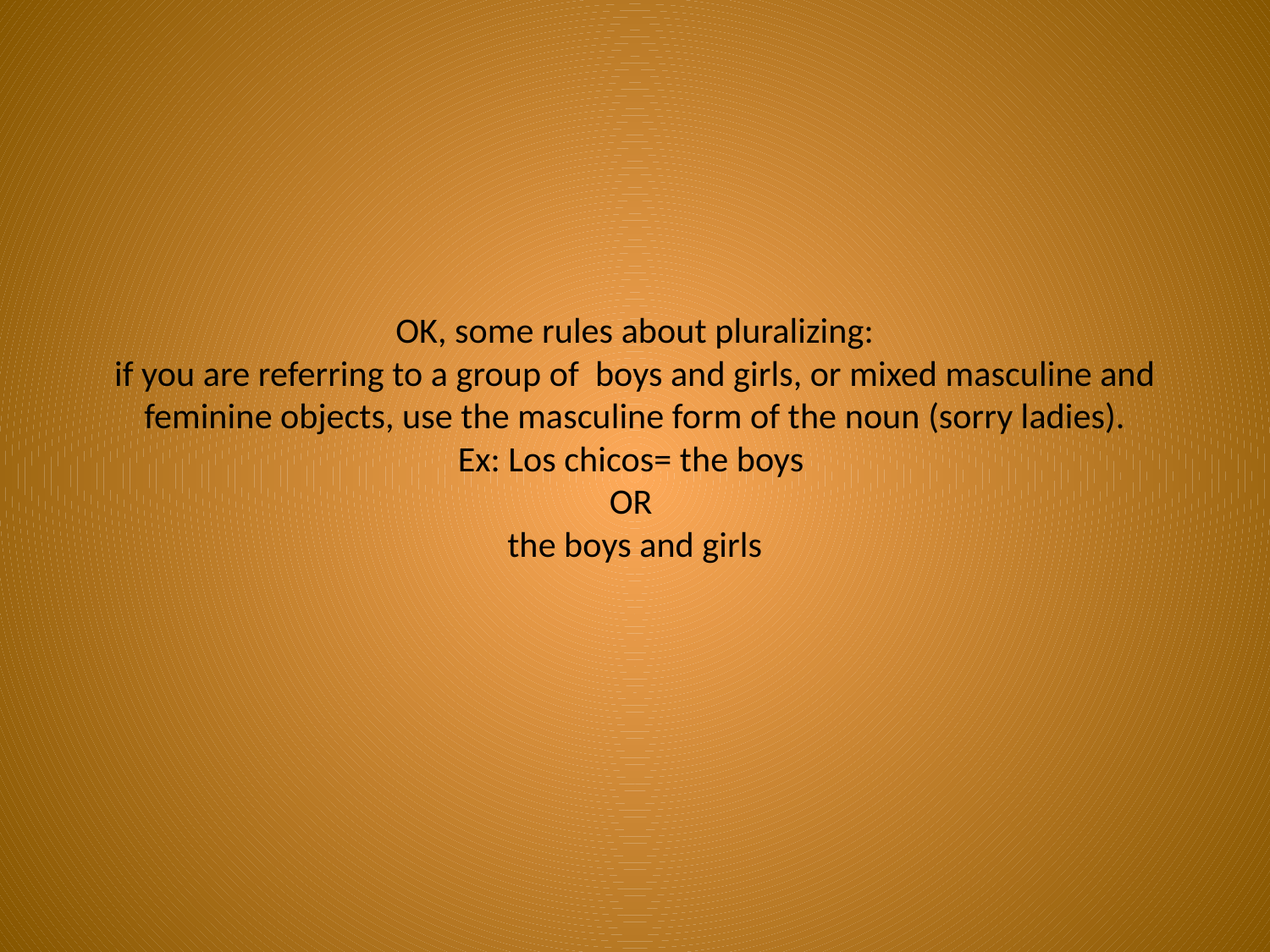

# OK, some rules about pluralizing: if you are referring to a group of  boys and girls, or mixed masculine and feminine objects, use the masculine form of the noun (sorry ladies). Ex: Los chicos= the boys OR the boys and girls